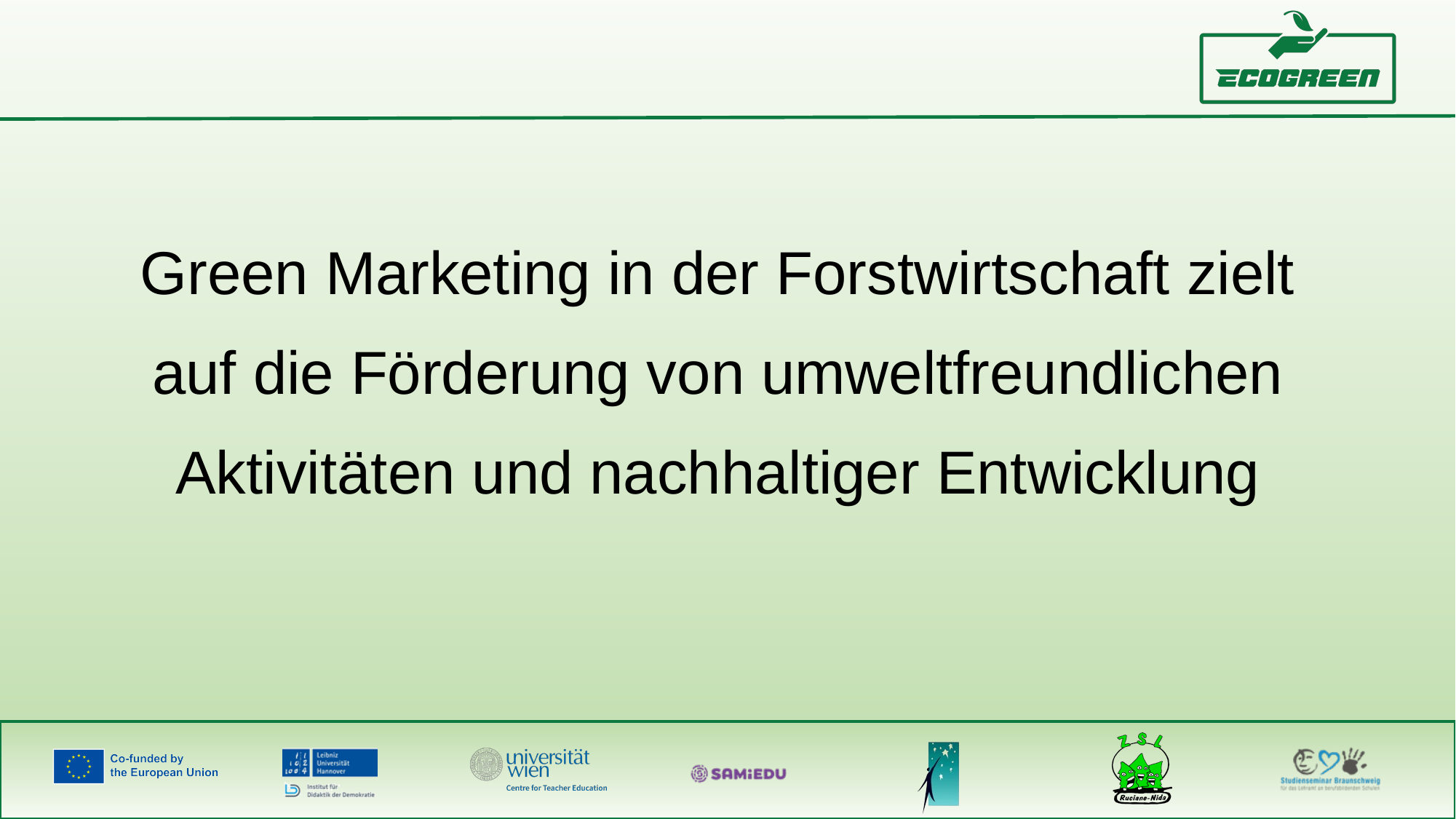

Green Marketing in der Forstwirtschaft zielt auf die Förderung von umweltfreundlichen Aktivitäten und nachhaltiger Entwicklung